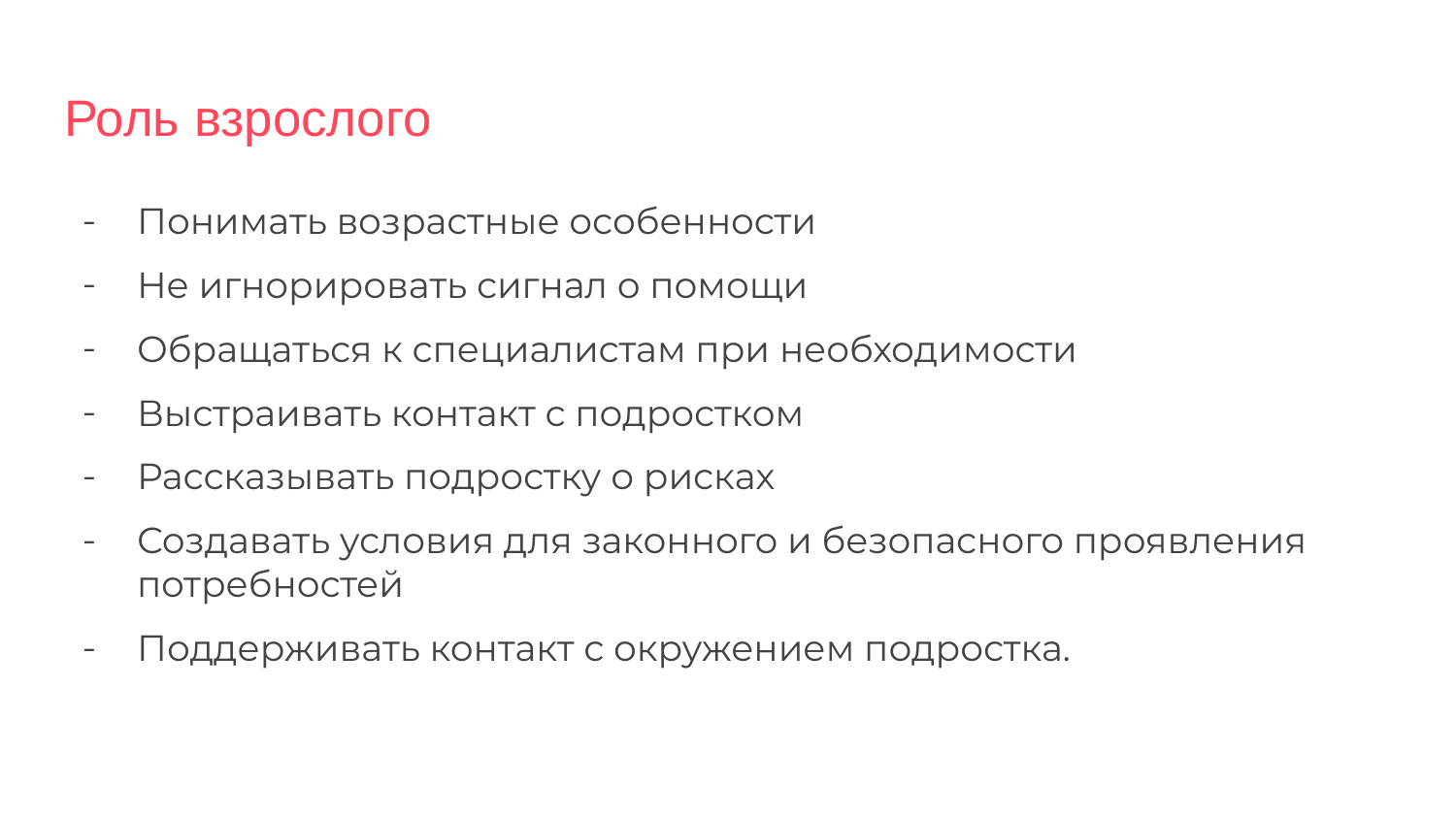

# Роль взрослого
Понимать возрастные особенности
Не игнорировать сигнал о помощи
Обращаться к специалистам при необходимости
Выстраивать контакт с подростком
Рассказывать подростку о рисках
Создавать условия для законного и безопасного проявления потребностей
Поддерживать контакт с окружением подростка.